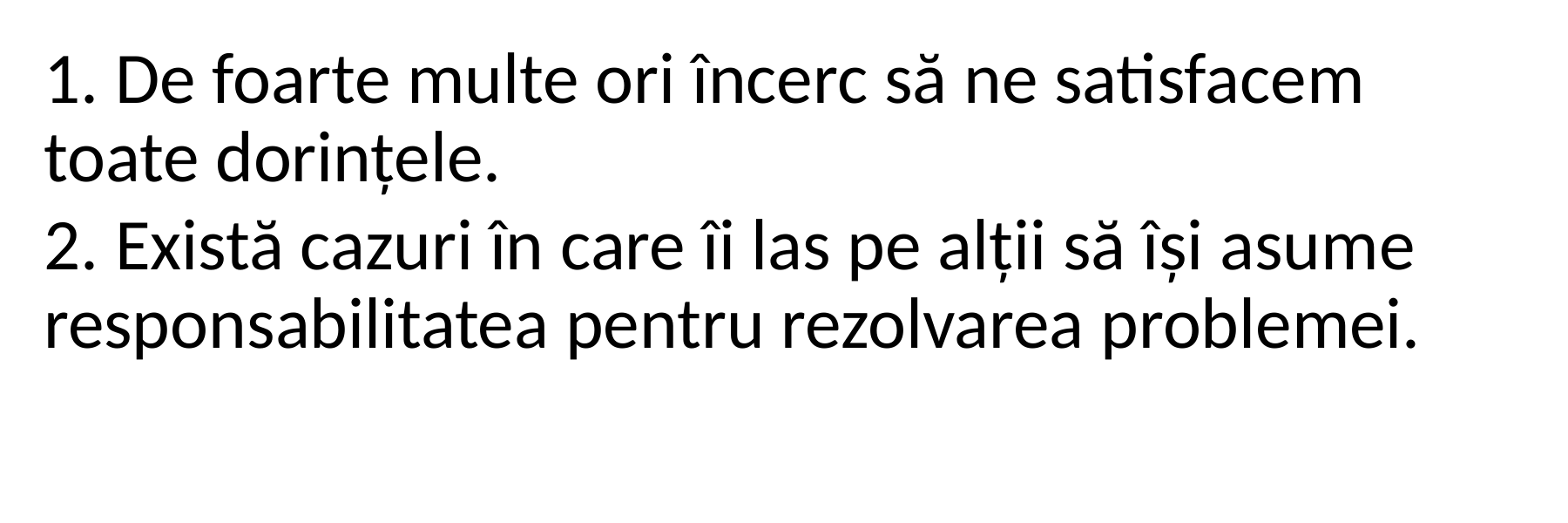

1. De foarte multe ori încerc să ne satisfacem toate dorințele.
2. Există cazuri în care îi las pe alții să își asume responsabilitatea pentru rezolvarea problemei.